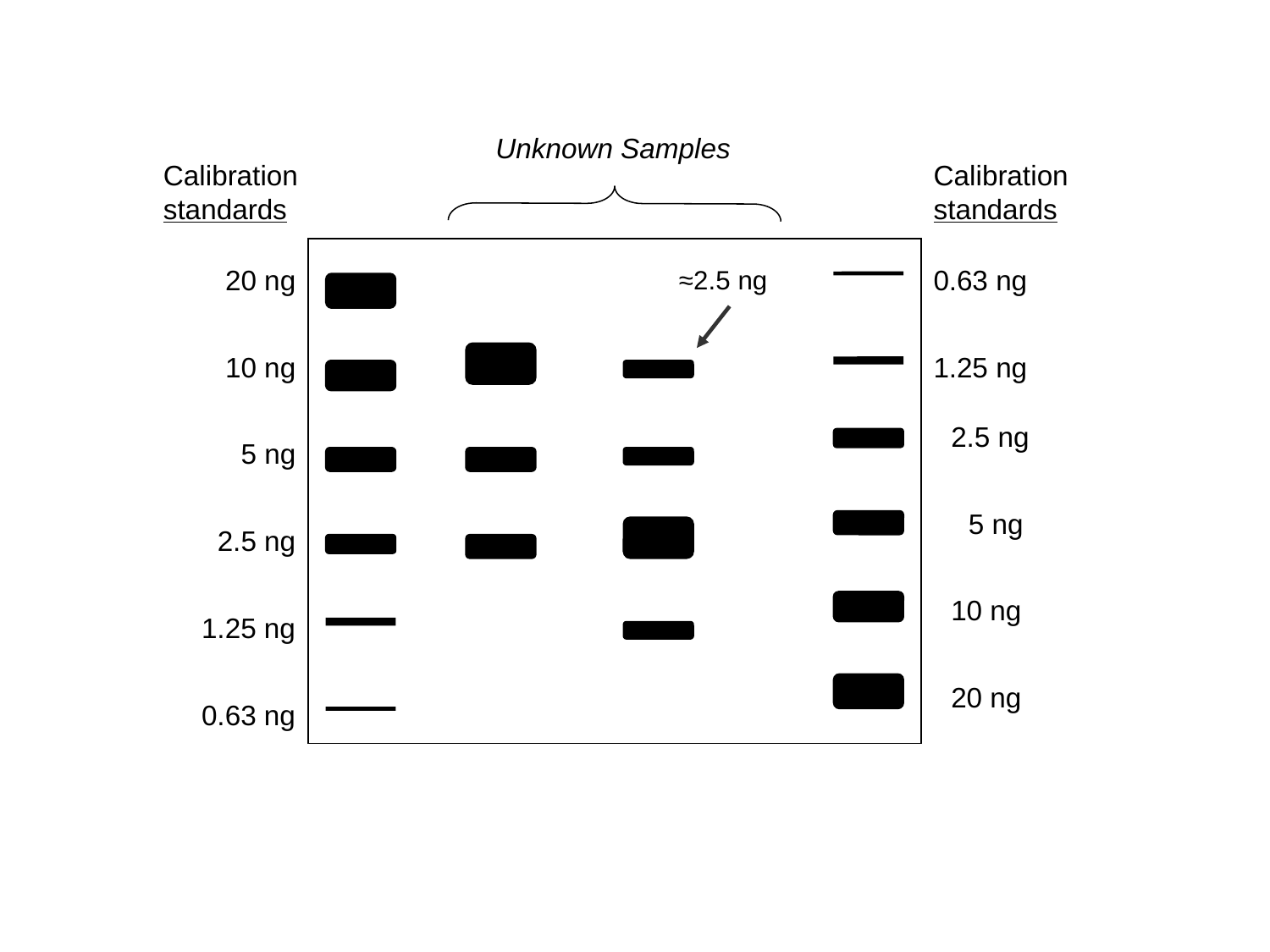

Unknown Samples
Calibration standards
Calibration standards

20 ng
0.63 ng

10 ng

1.25 ng

2.5 ng
5 ng

5 ng
2.5 ng

10 ng
1.25 ng

20 ng
0.63 ng

≈2.5 ng